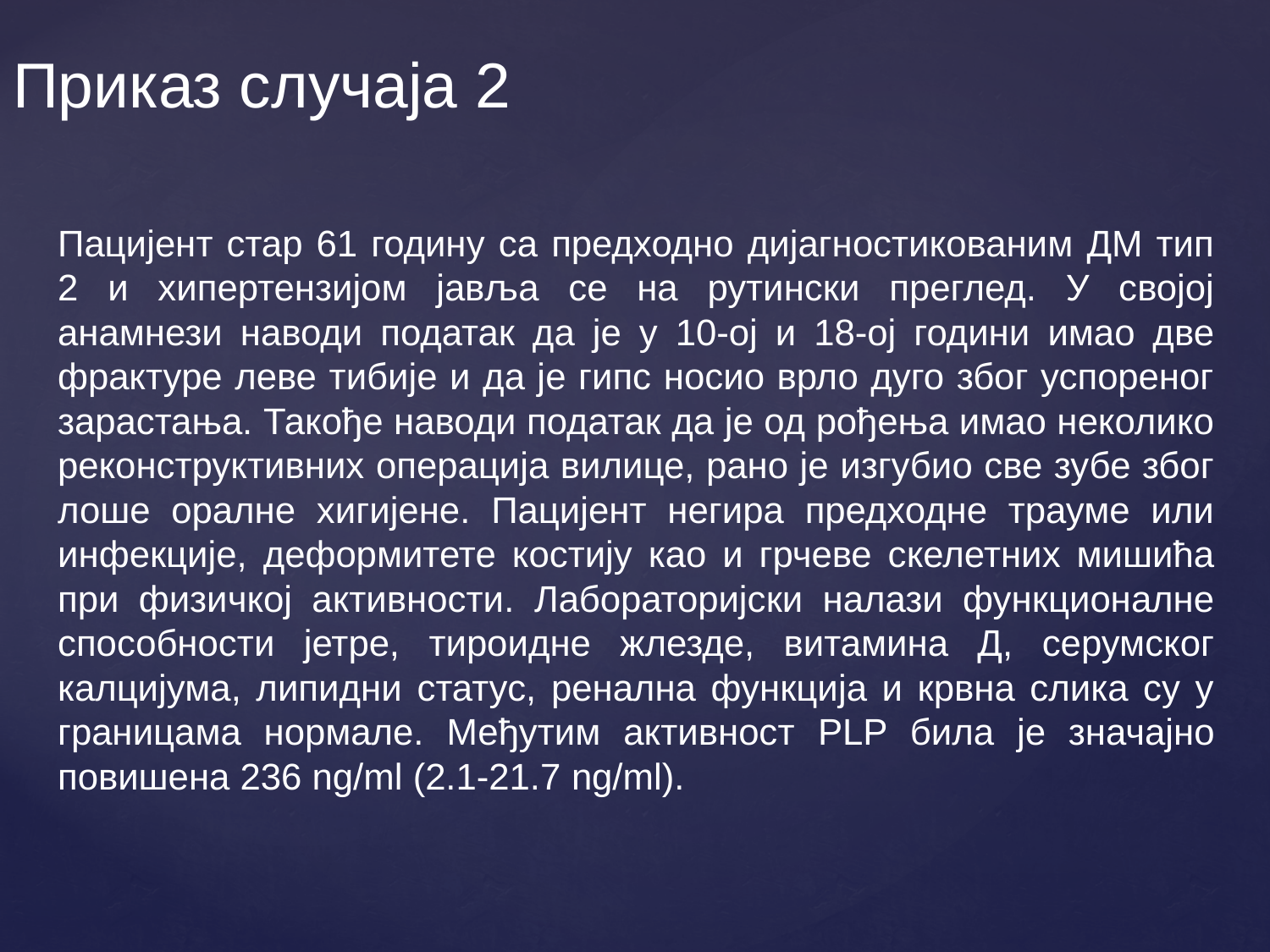

# Приказ случаја 2
Пацијент стар 61 годину са предходно дијагностикованим ДМ тип 2 и хипертензијом јавља се на рутински преглед. У својој анамнези наводи податак да је у 10-ој и 18-ој години имао две фрактуре леве тибије и да је гипс носио врло дуго због успореног зарастања. Такође наводи податак да је од рођења имао неколико реконструктивних операција вилице, рано је изгубио све зубе због лоше оралне хигијене. Пацијент негира предходне трауме или инфекције, деформитете костију као и грчеве скелетних мишића при физичкој активности. Лабораторијски налази функционалне способности јетре, тироидне жлезде, витамина Д, серумског калцијума, липидни статус, ренална функција и крвна слика су у границама нормале. Међутим активност PLP била је значајно повишена 236 ng/ml (2.1-21.7 ng/ml).